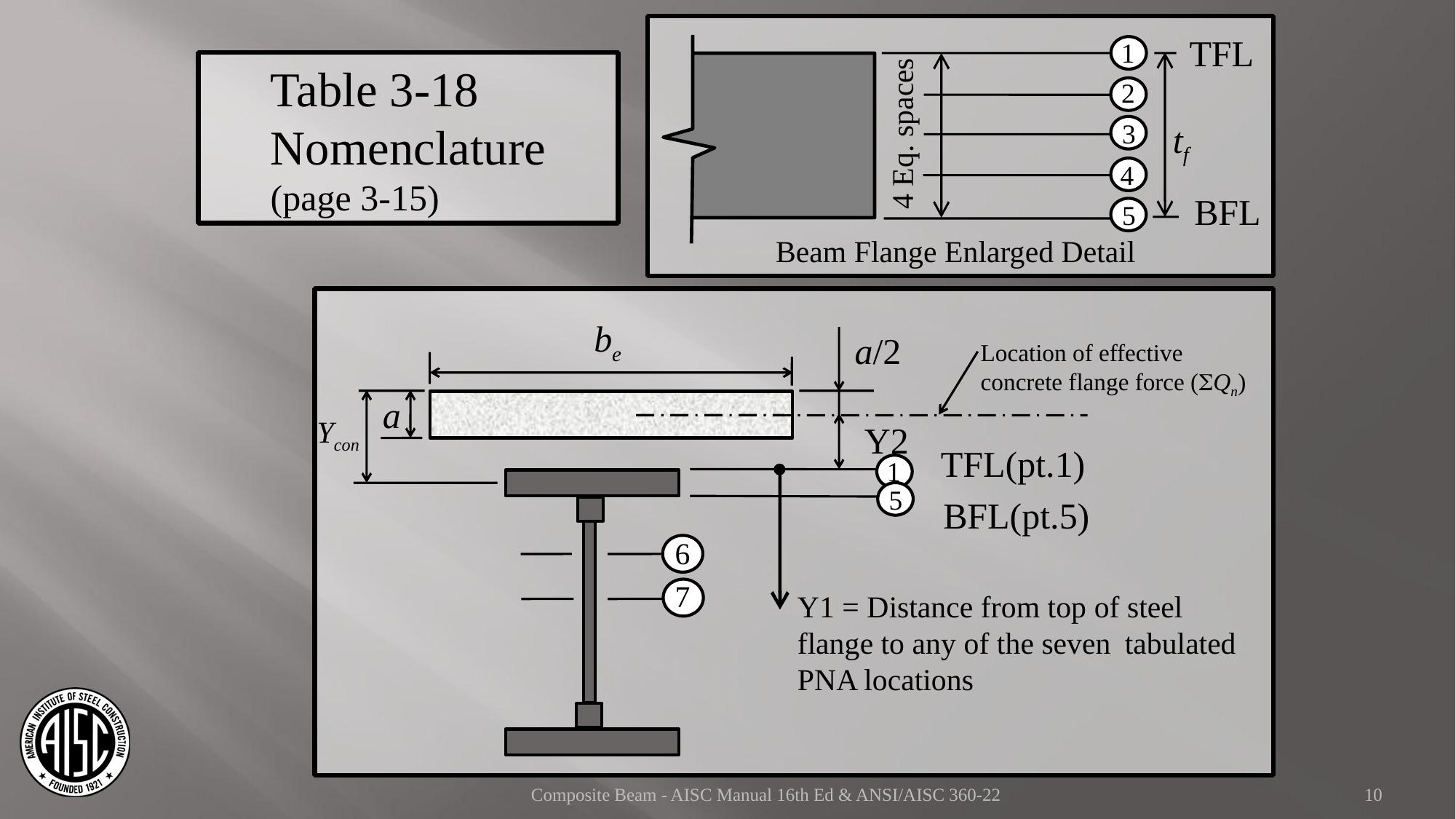

TFL
1

Table 3-18 Nomenclature
(page 3-15)

2

4 Eq. spaces
3

tf

4

BFL
5

Beam Flange Enlarged Detail

be
a/2

Location of effective concrete flange force (ΣQn)

a

Ycon
Y2

TFL(pt.1)

1

5

BFL(pt.5)

6

7

Y1 = Distance from top of steel 	flange to any of the seven 	tabulated PNA locations

Composite Beam - AISC Manual 16th Ed & ANSI/AISC 360-22
10